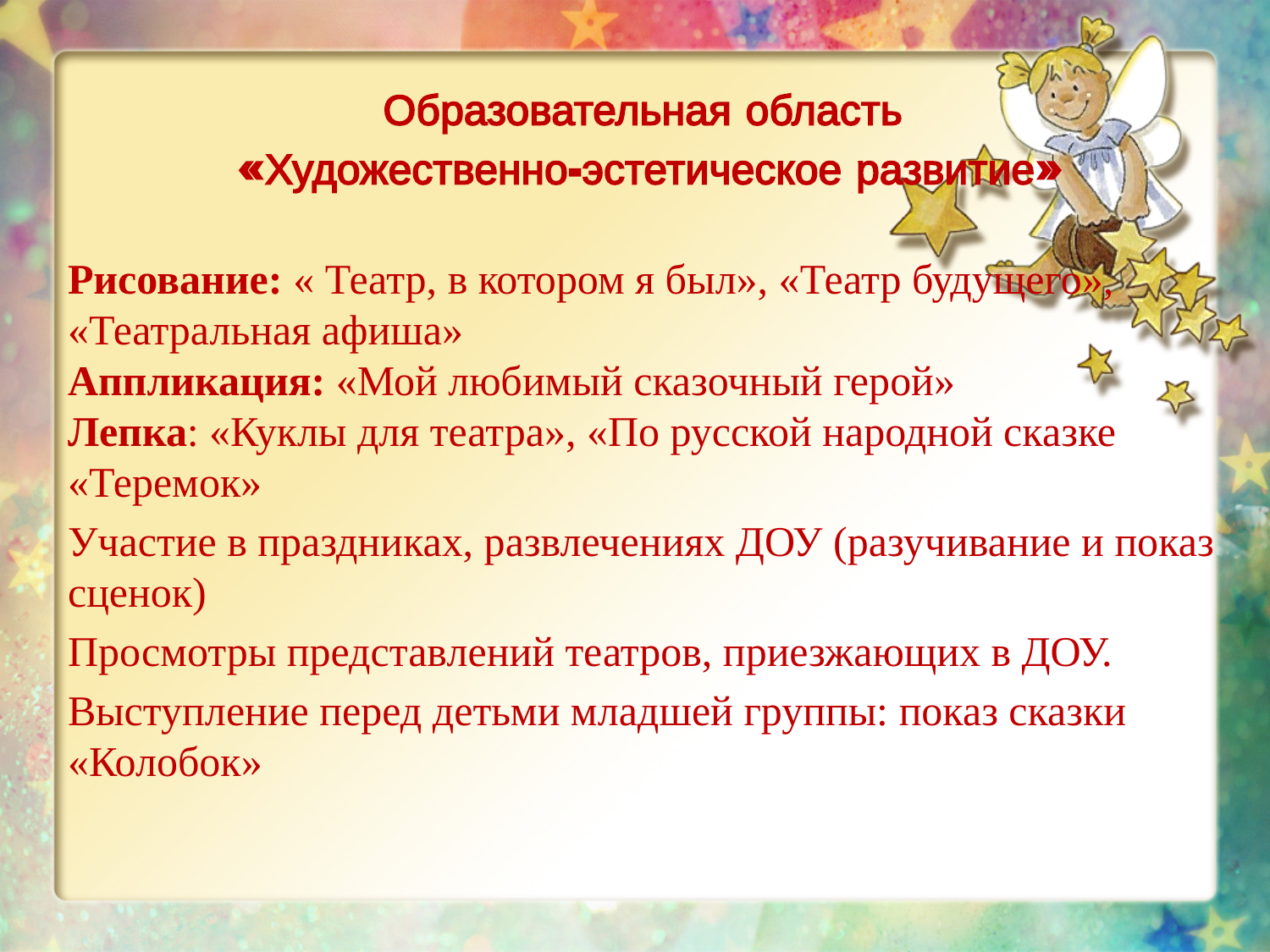

Образовательная область
«Художественно-эстетическое развитие»
Рисование: « Театр, в котором я был», «Театр будущего», «Театральная афиша»
Аппликация: «Мой любимый сказочный герой»
Лепка: «Куклы для театра», «По русской народной сказке «Теремок»
Участие в праздниках, развлечениях ДОУ (разучивание и показ сценок)
Просмотры представлений театров, приезжающих в ДОУ.
Выступление перед детьми младшей группы: показ сказки «Колобок»